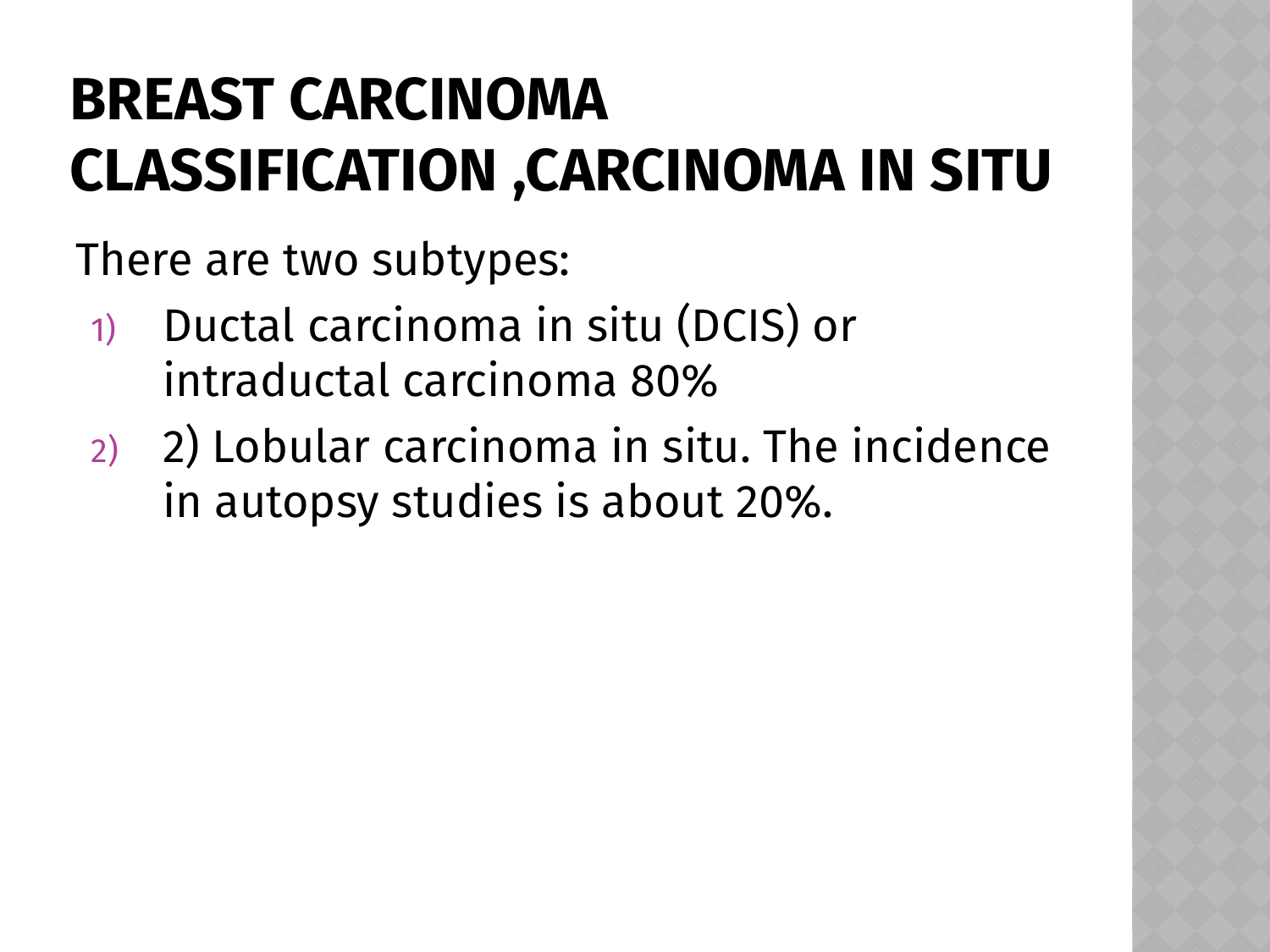

# Breast Carcinoma Classification ,Carcinoma in situ
There are two subtypes:
Ductal carcinoma in situ (DCIS) or intraductal carcinoma 80%
2) Lobular carcinoma in situ. The incidence in autopsy studies is about 20%.